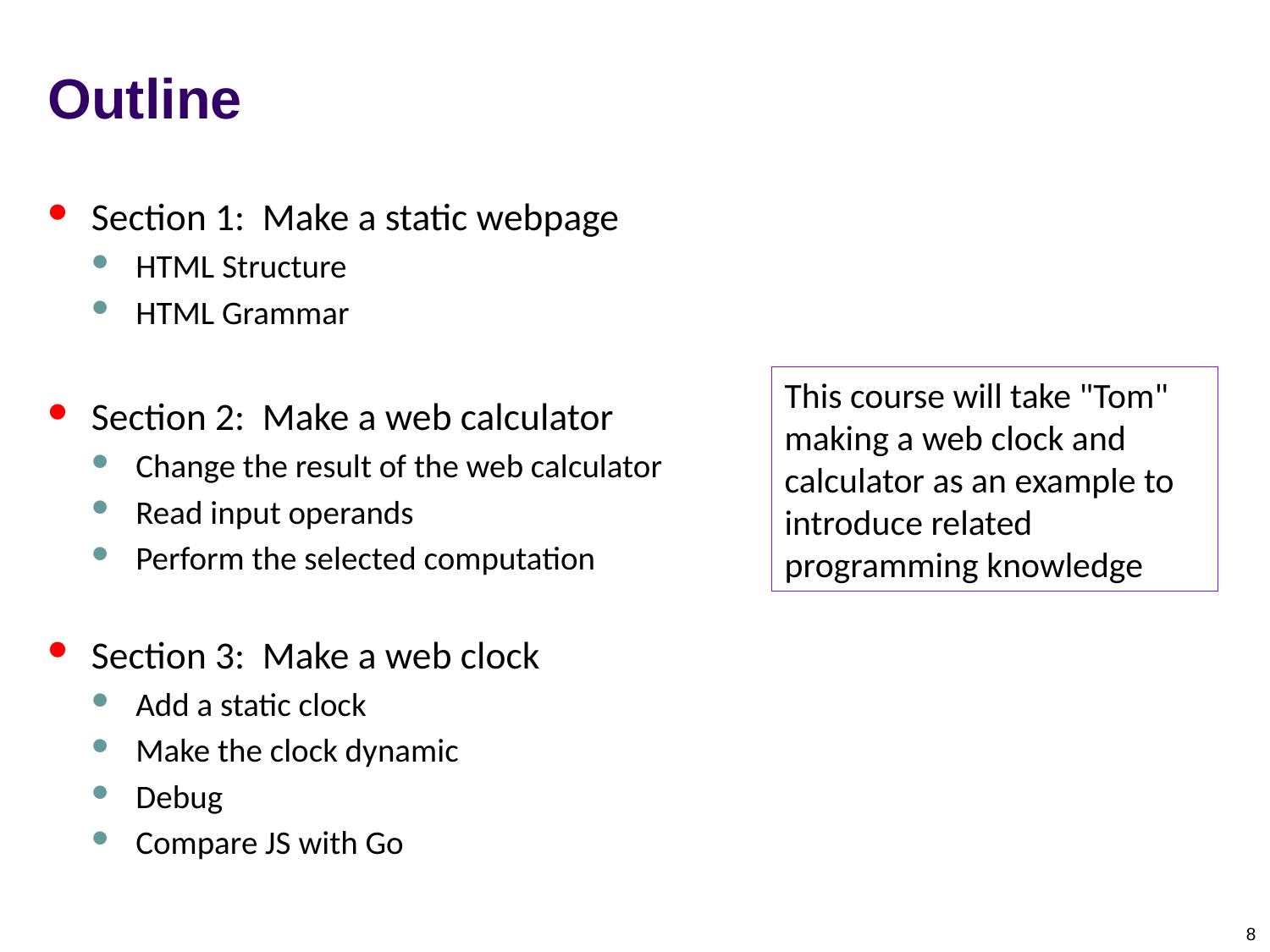

# Outline
Section 1:  Make a static webpage
HTML Structure
HTML Grammar

Section 2:  Make a web calculator
Change the result of the web calculator
Read input operands
Perform the selected computation

Section 3:  Make a web clock
Add a static clock
Make the clock dynamic
Debug
Compare JS with Go

This course will take "Tom" making a web clock and calculator as an example to introduce related programming knowledge
8